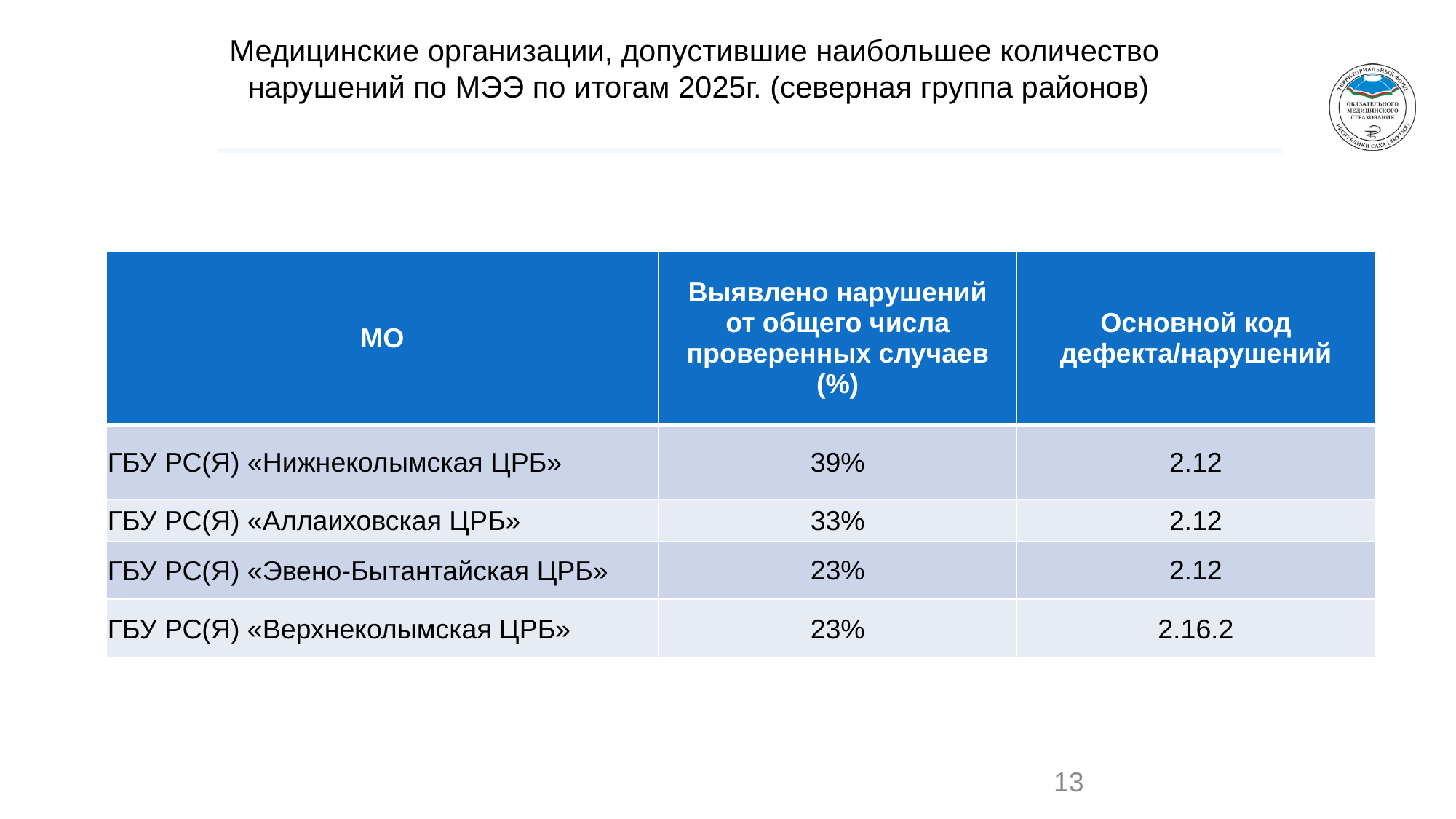

Медицинские организации, допустившие наибольшее количество
нарушений по МЭЭ по итогам 2025г. (северная группа районов)
| МО | Выявлено нарушений от общего числа проверенных случаев (%) | Основной код дефекта/нарушений |
| --- | --- | --- |
| ГБУ РС(Я) «Нижнеколымская ЦРБ» | 39% | 2.12 |
| ГБУ РС(Я) «Аллаиховская ЦРБ» | 33% | 2.12 |
| ГБУ РС(Я) «Эвено-Бытантайская ЦРБ» | 23% | 2.12 |
| ГБУ РС(Я) «Верхнеколымская ЦРБ» | 23% | 2.16.2 |
13